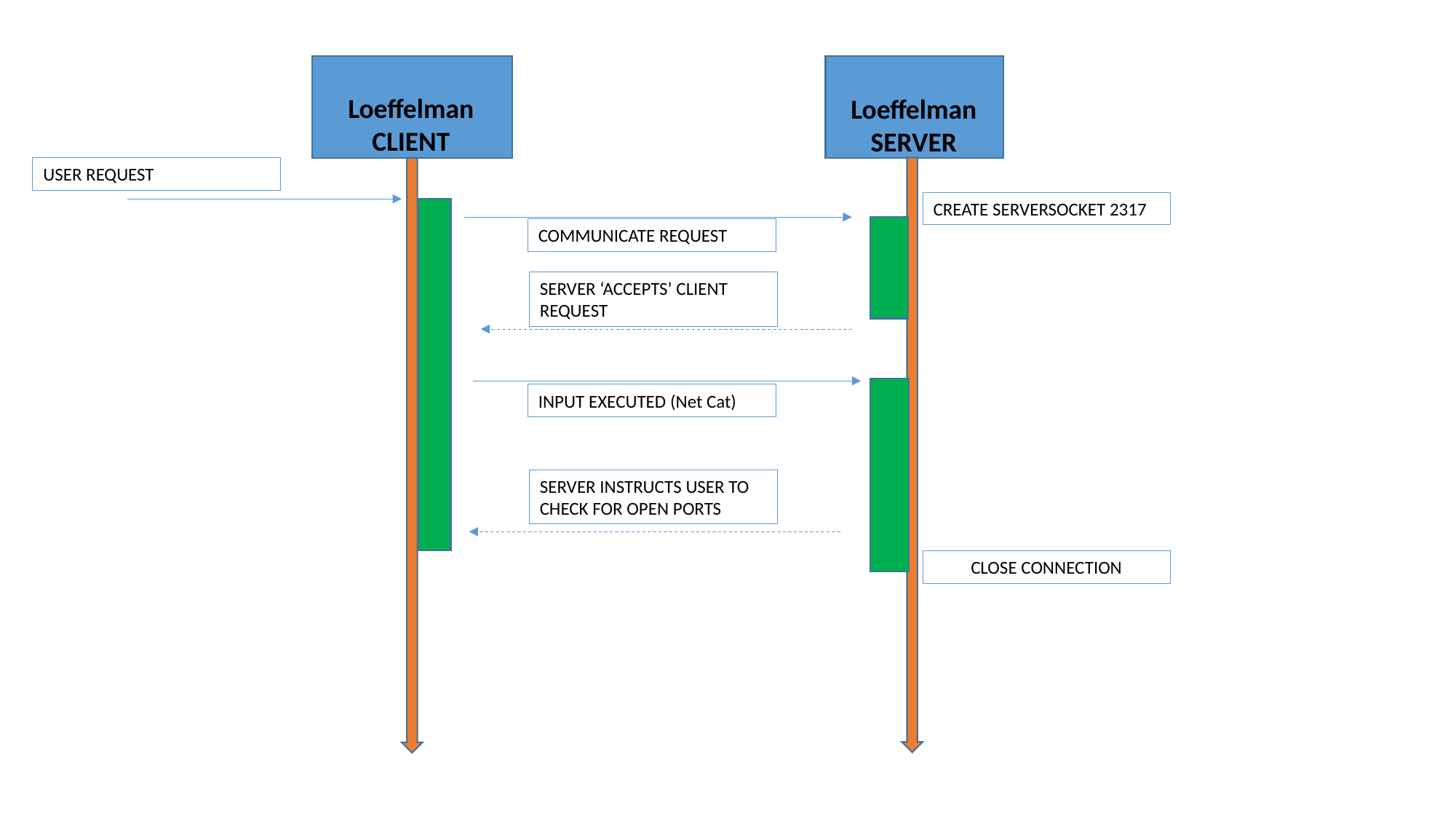

Loeffelman CLIENT
Loeffelman SERVER
USER REQUEST

CREATE SERVERSOCKET 2317

COMMUNICATE REQUEST
SERVER ‘ACCEPTS’ CLIENT REQUEST

INPUT EXECUTED (Net Cat)
SERVER INSTRUCTS USER TO CHECK FOR OPEN PORTS
CLOSE CONNECTION